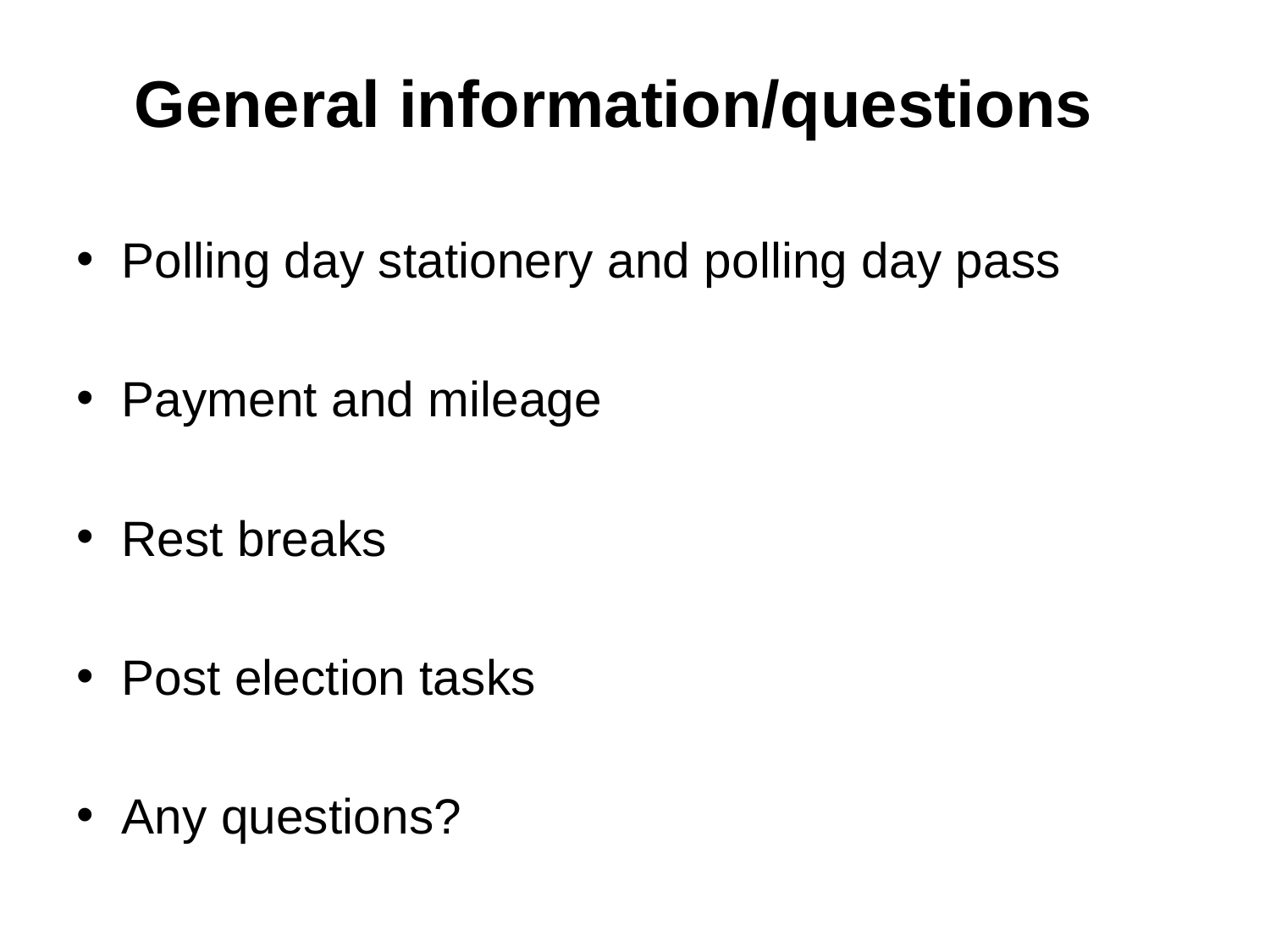

# General information/questions
Polling day stationery and polling day pass

Payment and mileage

Rest breaks

Post election tasks

Any questions?